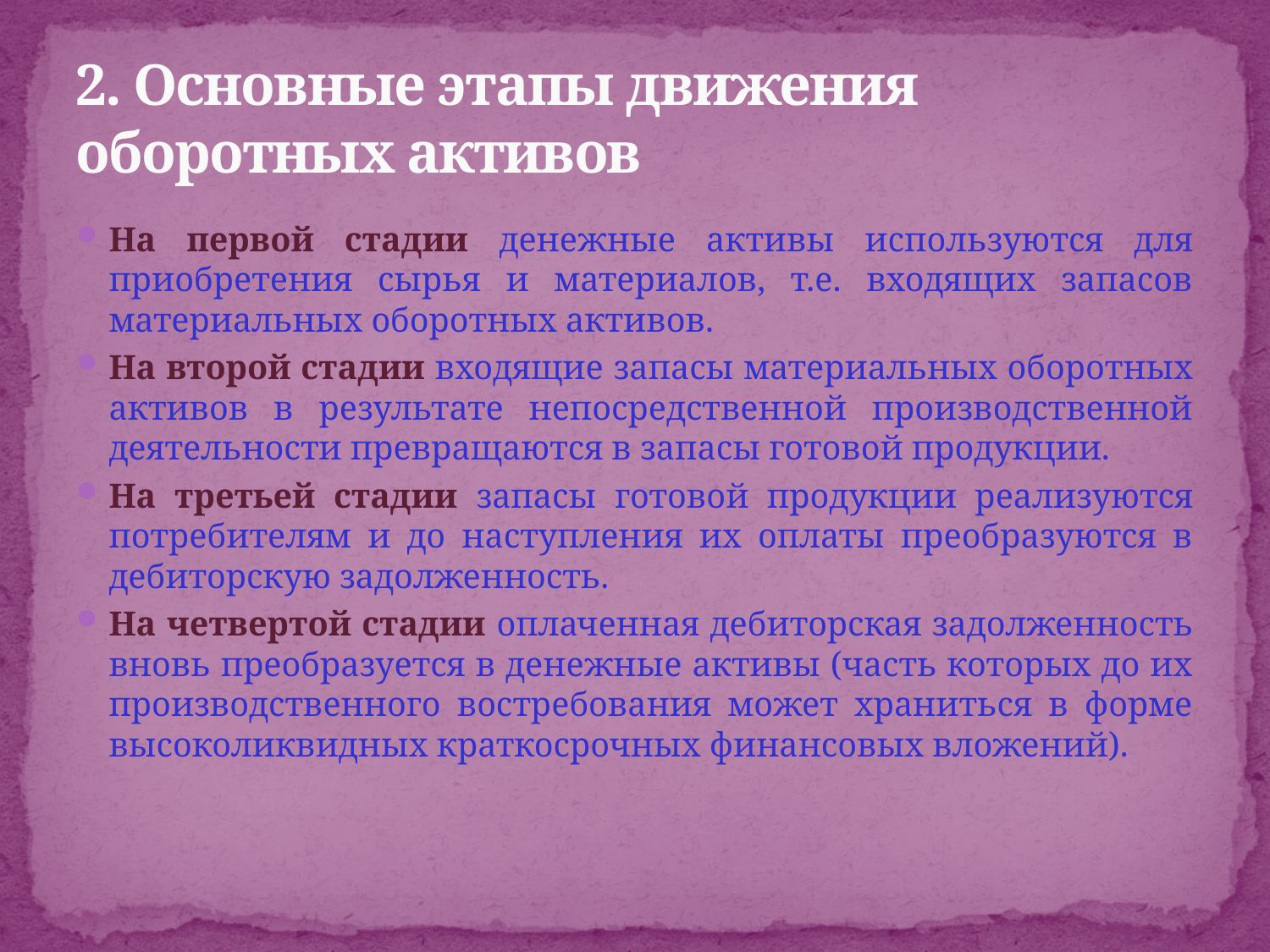

# 2. Основные этапы движения оборотных активов
На первой стадии денежные активы используются для приобретения сырья и материалов, т.е. входящих запасов материальных оборотных активов.
На второй стадии входящие запасы материальных оборотных активов в результате непосредственной производственной деятельности превращаются в запасы готовой продукции.
На третьей стадии запасы готовой продукции реализуются потребителям и до наступления их оплаты преобразуются в дебиторскую задолженность.
На четвертой стадии оплаченная дебиторская задолженность вновь преобразуется в денежные активы (часть которых до их производственного востребования может храниться в форме высоколиквидных краткосрочных финансовых вложений).